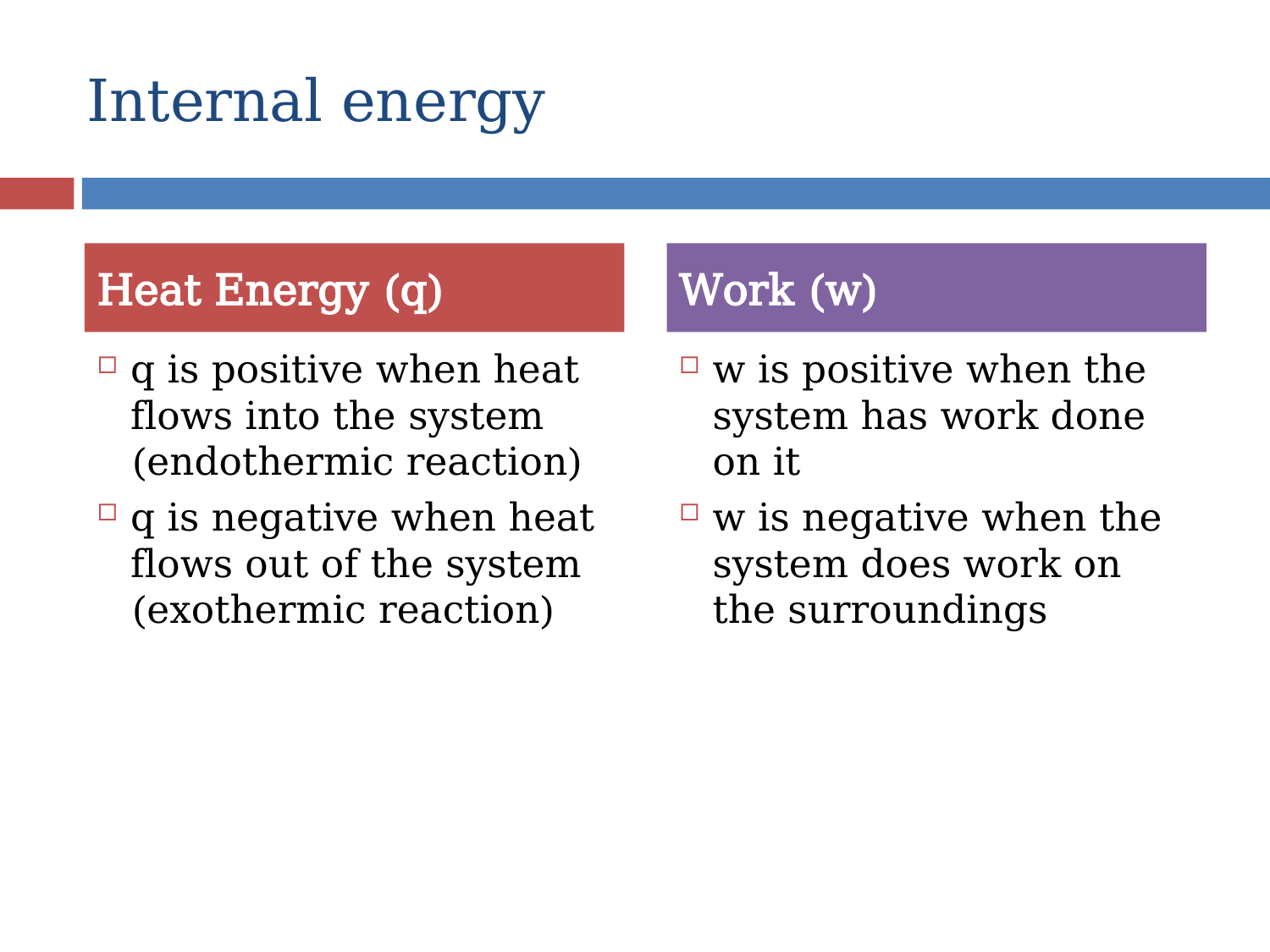

# Internal energy
Heat Energy (q)
Work (w)
q is positive when heat flows into the system (endothermic reaction)
q is negative when heat flows out of the system (exothermic reaction)
w is positive when the system has work done on it
w is negative when the system does work on the surroundings